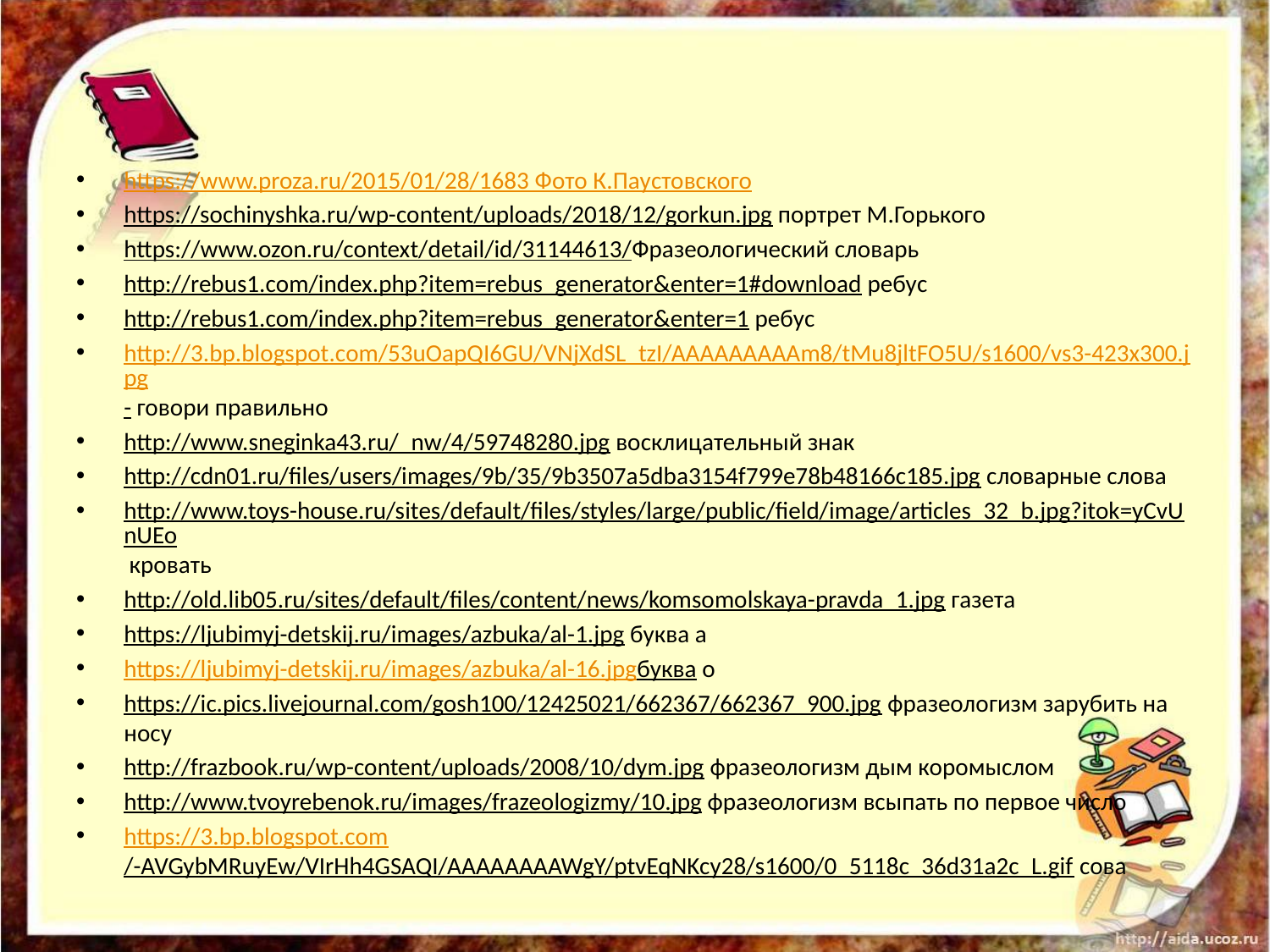

#
https://www.proza.ru/2015/01/28/1683 Фото К.Паустовского
https://sochinyshka.ru/wp-content/uploads/2018/12/gorkun.jpg портрет М.Горького
https://www.ozon.ru/context/detail/id/31144613/Фразеологический словарь
http://rebus1.com/index.php?item=rebus_generator&enter=1#download ребус
http://rebus1.com/index.php?item=rebus_generator&enter=1 ребус
http://3.bp.blogspot.com/53uOapQI6GU/VNjXdSL_tzI/AAAAAAAAAm8/tMu8jltFO5U/s1600/vs3-423x300.jpg- говори правильно
http://www.sneginka43.ru/_nw/4/59748280.jpg восклицательный знак
http://cdn01.ru/files/users/images/9b/35/9b3507a5dba3154f799e78b48166c185.jpg словарные слова
http://www.toys-house.ru/sites/default/files/styles/large/public/field/image/articles_32_b.jpg?itok=yCvUnUEo кровать
http://old.lib05.ru/sites/default/files/content/news/komsomolskaya-pravda_1.jpg газета
https://ljubimyj-detskij.ru/images/azbuka/al-1.jpg буква а
https://ljubimyj-detskij.ru/images/azbuka/al-16.jpgбуква о
https://ic.pics.livejournal.com/gosh100/12425021/662367/662367_900.jpg фразеологизм зарубить на носу
http://frazbook.ru/wp-content/uploads/2008/10/dym.jpg фразеологизм дым коромыслом
http://www.tvoyrebenok.ru/images/frazeologizmy/10.jpg фразеологизм всыпать по первое число
https://3.bp.blogspot.com/-AVGybMRuyEw/VIrHh4GSAQI/AAAAAAAAWgY/ptvEqNKcy28/s1600/0_5118c_36d31a2c_L.gif сова